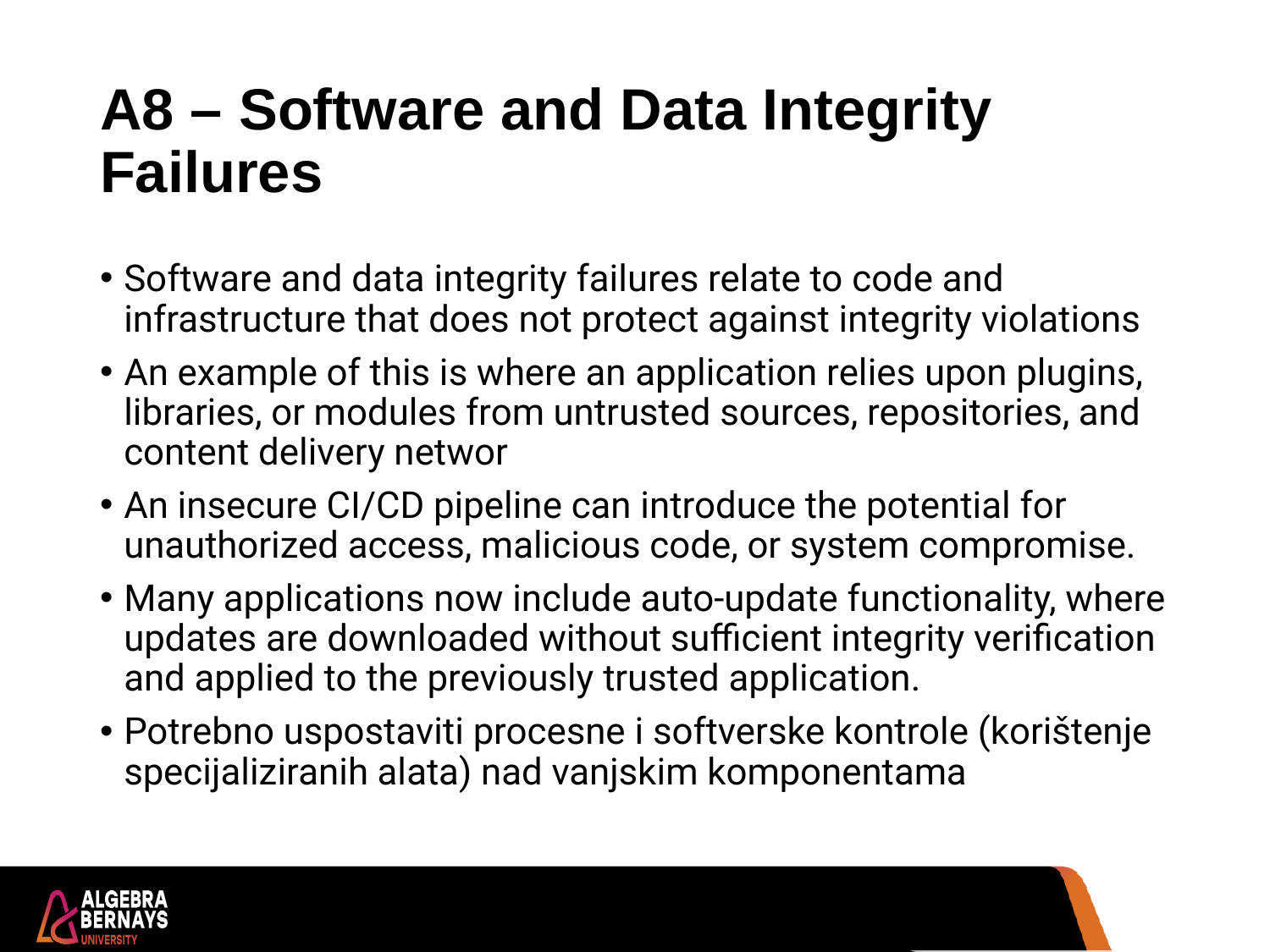

# A8 – Software and Data Integrity Failures
Software and data integrity failures relate to code and infrastructure that does not protect against integrity violations
An example of this is where an application relies upon plugins, libraries, or modules from untrusted sources, repositories, and content delivery networ
An insecure CI/CD pipeline can introduce the potential for unauthorized access, malicious code, or system compromise.
Many applications now include auto-update functionality, where updates are downloaded without sufficient integrity verification and applied to the previously trusted application.
Potrebno uspostaviti procesne i softverske kontrole (korištenje specijaliziranih alata) nad vanjskim komponentama